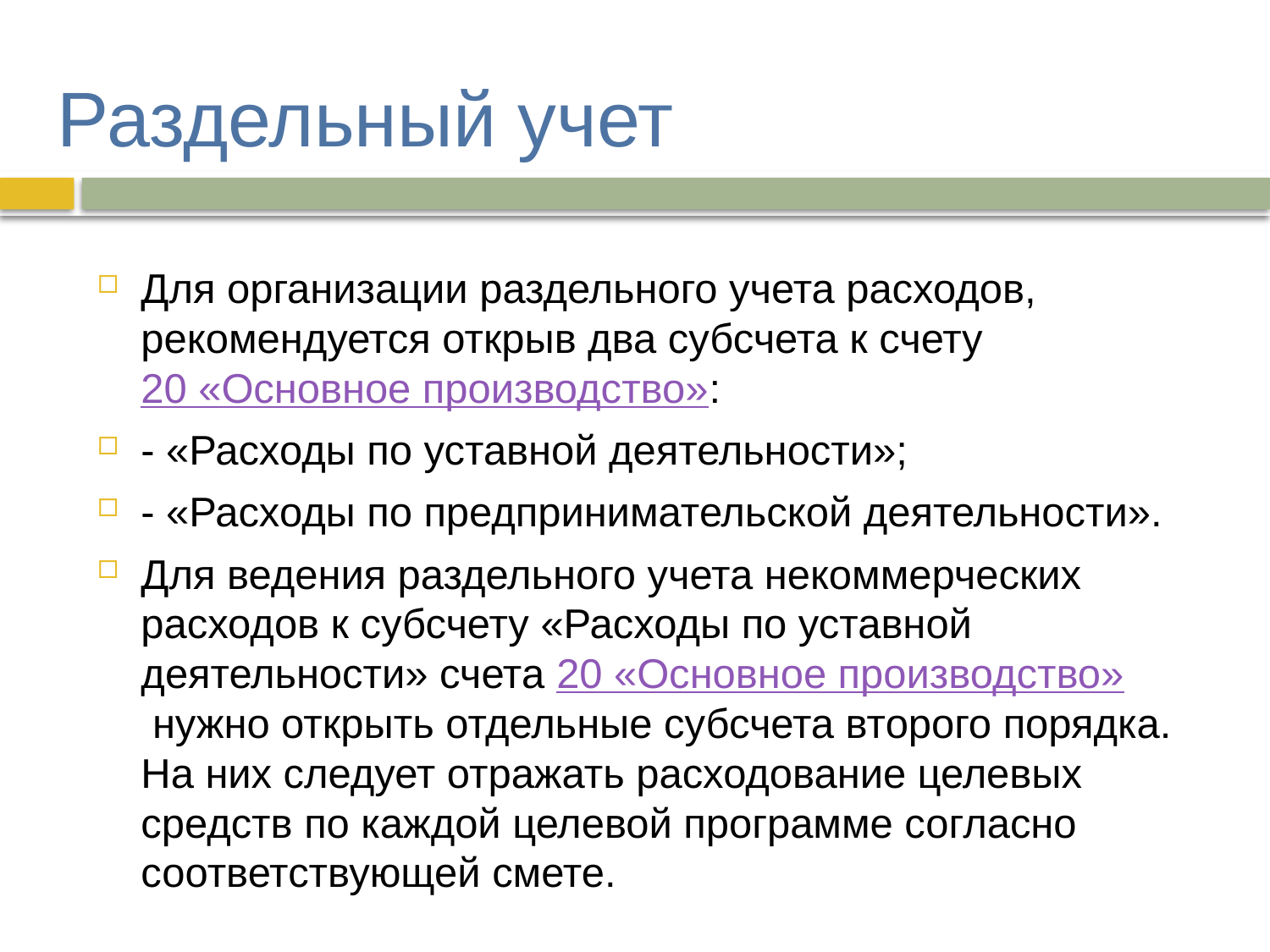

# Раздельный учет
Для организации раздельного учета расходов, рекомендуется открыв два субсчета к счету 20 «Основное производство»:
- «Расходы по уставной деятельности»;
- «Расходы по предпринимательской деятельности».
Для ведения раздельного учета некоммерческих расходов к субсчету «Расходы по уставной деятельности» счета 20 «Основное производство» нужно открыть отдельные субсчета второго порядка. На них следует отражать расходование целевых средств по каждой целевой программе согласно соответствующей смете.